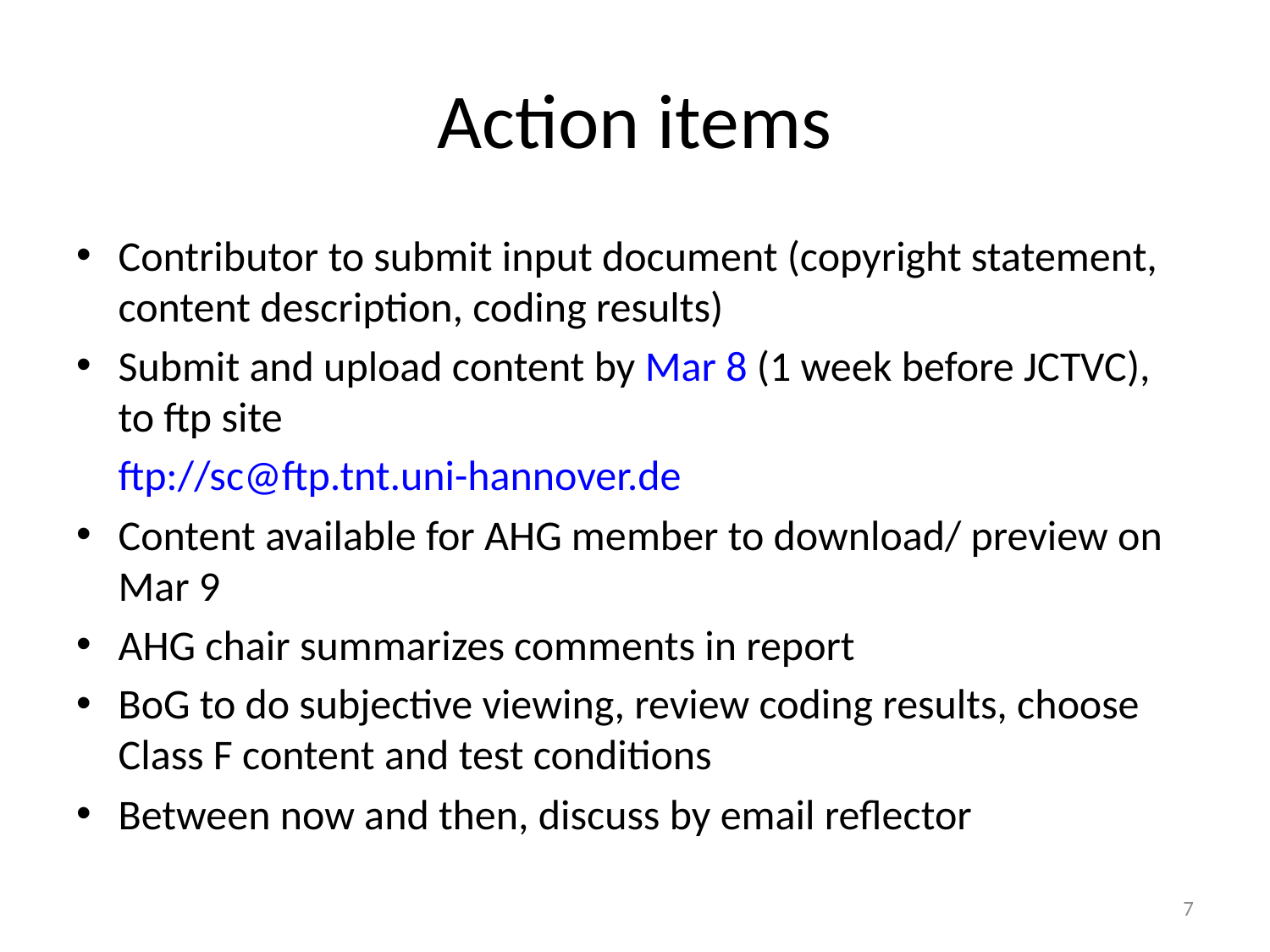

# Action items
Contributor to submit input document (copyright statement, content description, coding results)
Submit and upload content by Mar 8 (1 week before JCTVC), to ftp site
		ftp://sc@ftp.tnt.uni-hannover.de
Content available for AHG member to download/ preview on Mar 9
AHG chair summarizes comments in report
BoG to do subjective viewing, review coding results, choose Class F content and test conditions
Between now and then, discuss by email reflector

7